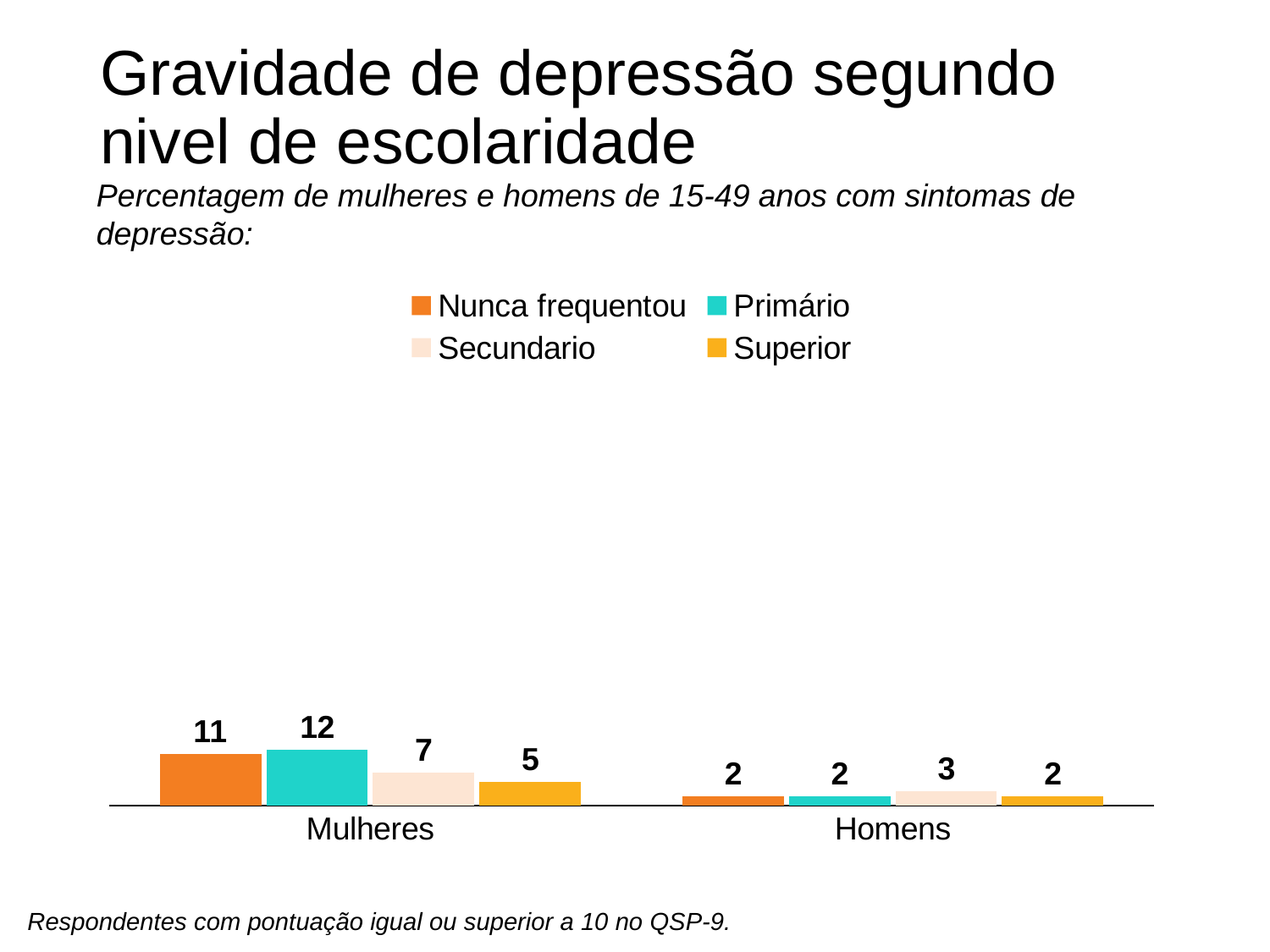

# Gravidade de depressão segundo nivel de escolaridade
Percentagem de mulheres e homens de 15-49 anos com sintomas de depressão:

### Chart

| Category | Nunca frequentou | Primário | Secundario | Superior |
|---|---|---|---|---|
| Mulheres | 11.0 | 12.0 | 7.0 | 5.0 |
| Homens | 2.0 | 2.0 | 3.0 | 2.0 |
Respondentes com pontuação igual ou superior a 10 no QSP-9.